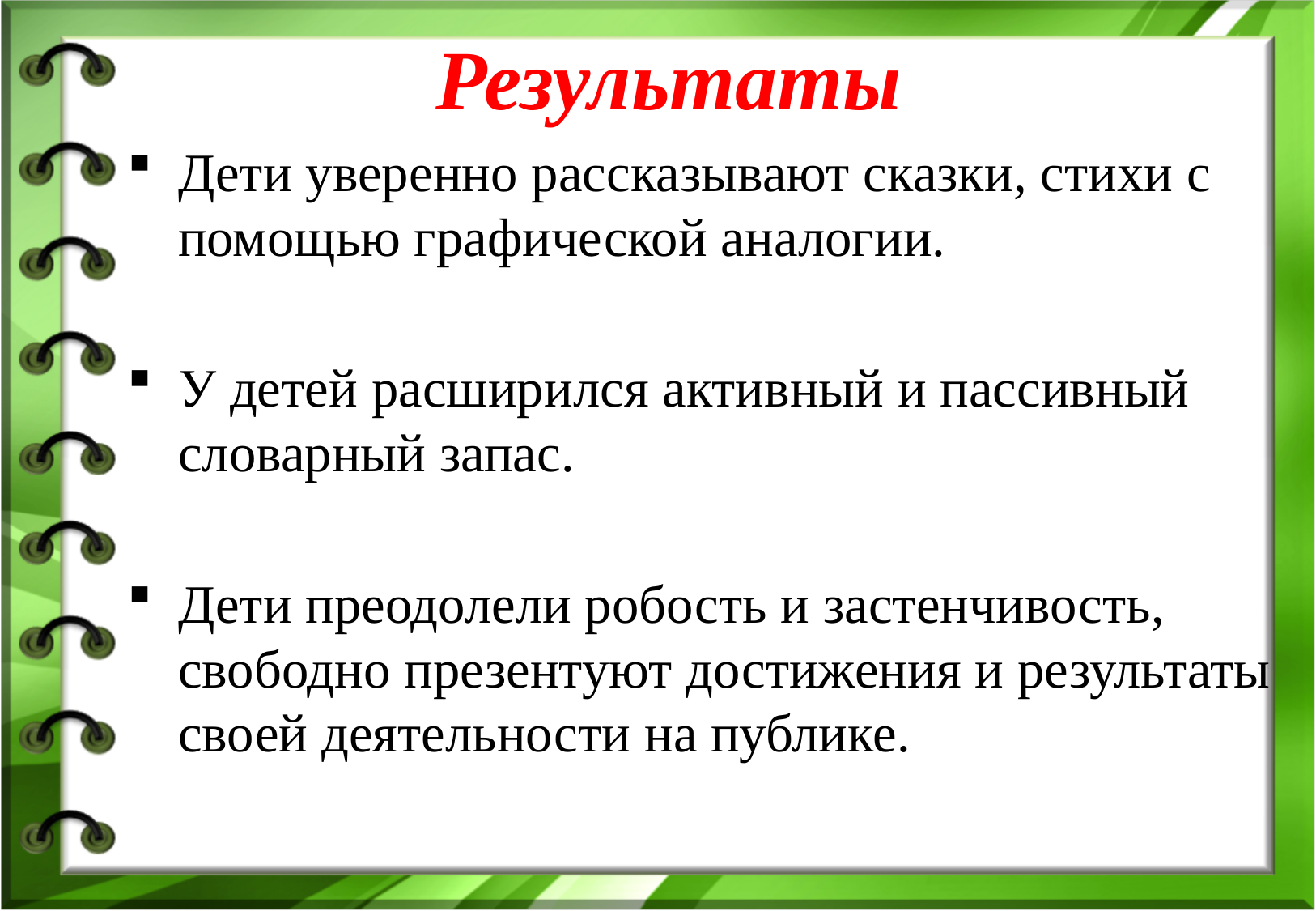

# Результаты
Дети уверенно рассказывают сказки, стихи с помощью графической аналогии.

У детей расширился активный и пассивный словарный запас.

Дети преодолели робость и застенчивость, свободно презентуют достижения и результаты своей деятельности на публике.